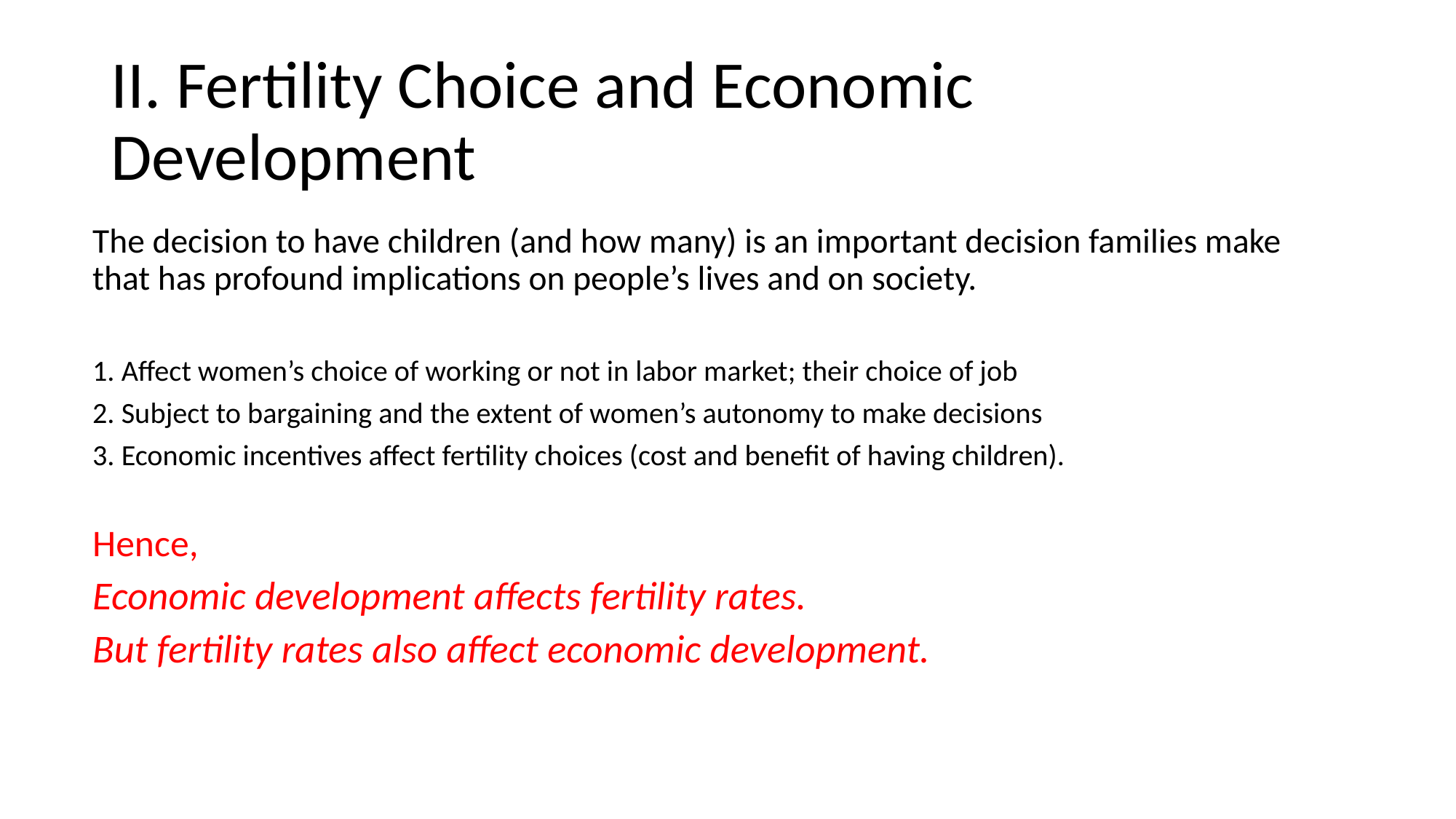

# II. Fertility Choice and Economic Development
The decision to have children (and how many) is an important decision families make that has profound implications on people’s lives and on society.

1. Affect women’s choice of working or not in labor market; their choice of job
2. Subject to bargaining and the extent of women’s autonomy to make decisions
3. Economic incentives affect fertility choices (cost and benefit of having children).

Hence,
Economic development affects fertility rates.
But fertility rates also affect economic development.